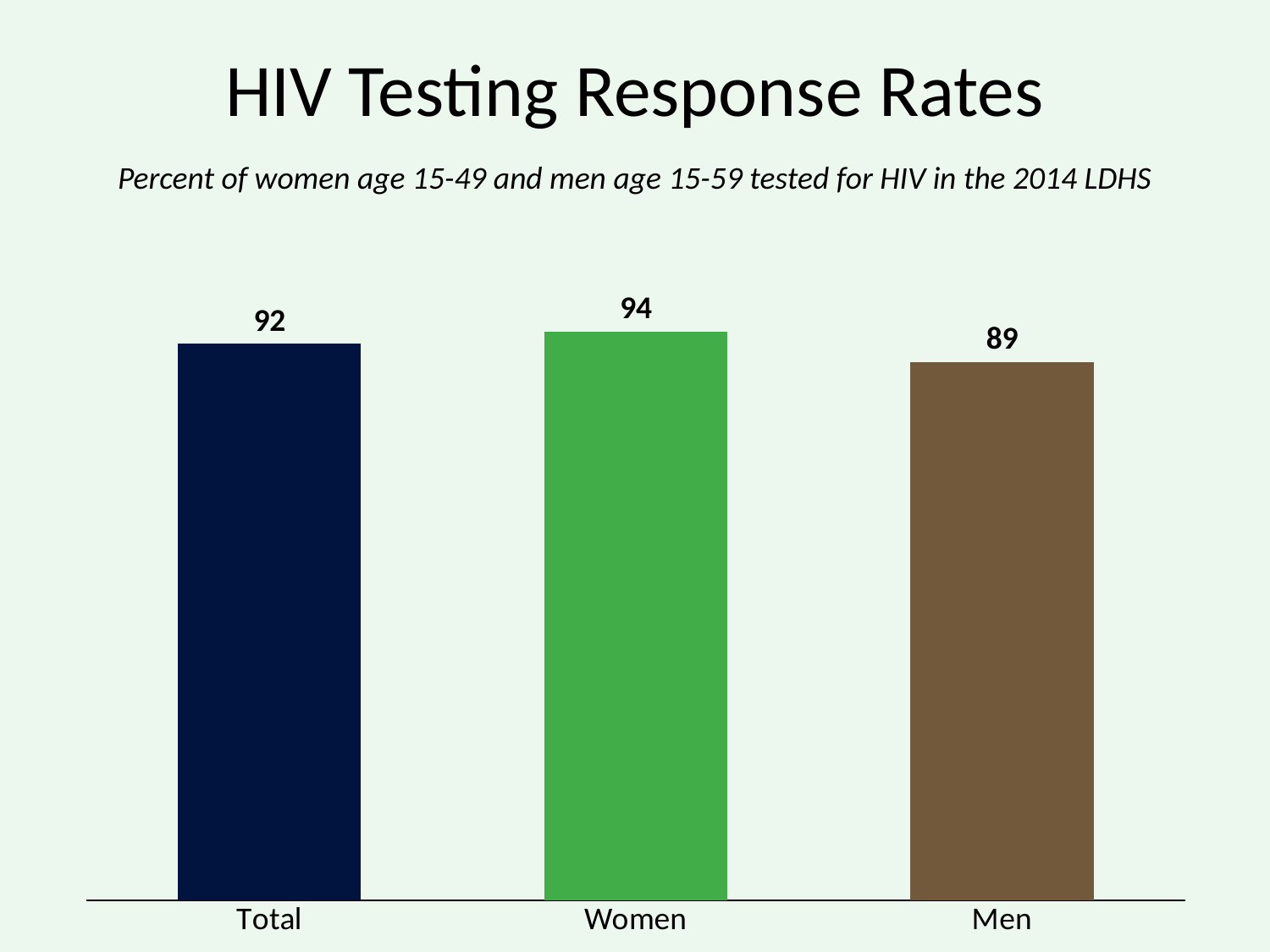

# HIV Testing Response Rates
Percent of women age 15-49 and men age 15-59 tested for HIV in the 2014 LDHS

### Chart

| Category | Column1 |
|---|---|
| Total | 92.0 |
| Women | 94.0 |
| Men | 89.0 |